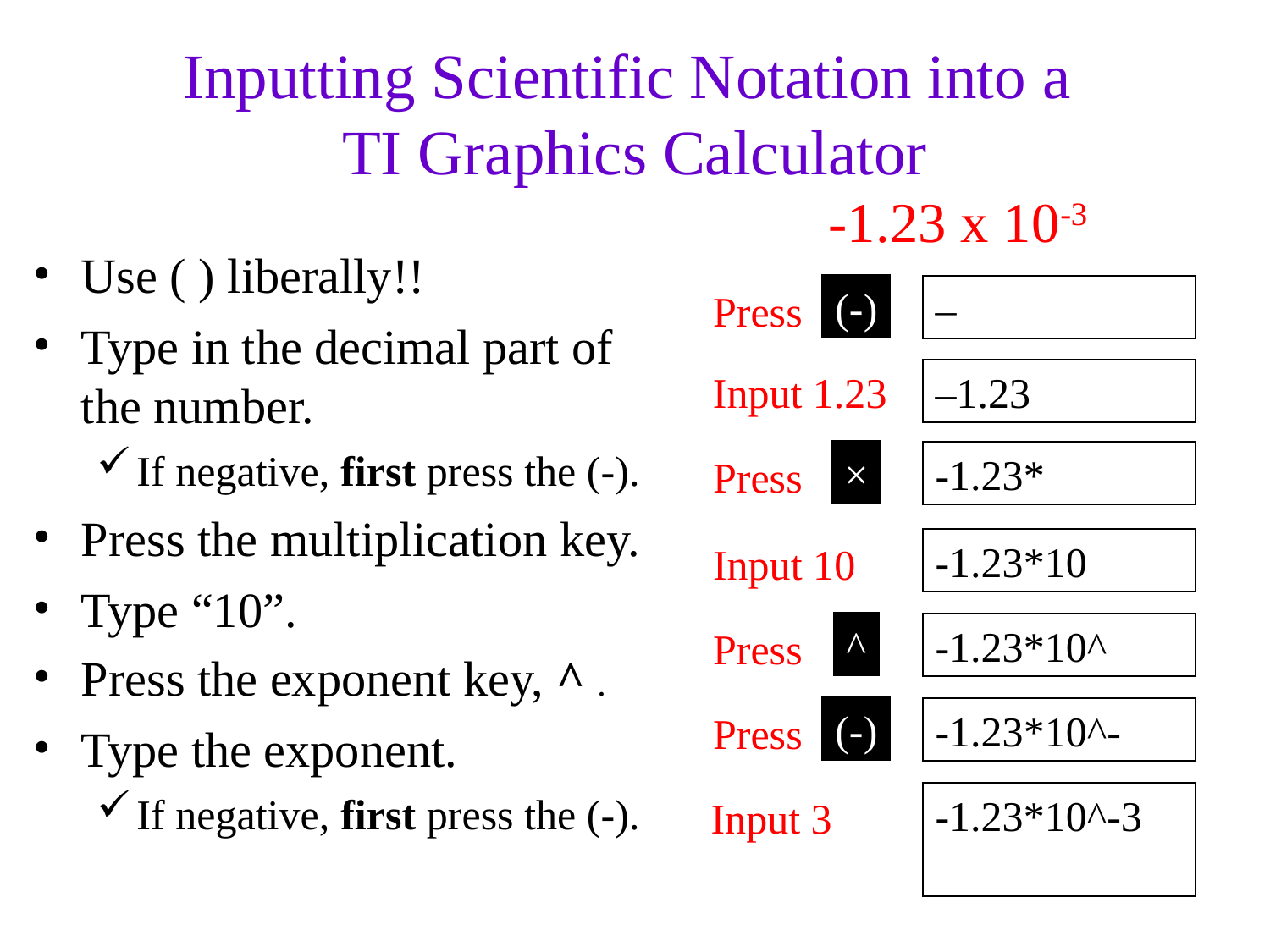

Inputting Scientific Notation into a
TI Graphics Calculator
-1.23 x 10-3
Use ( ) liberally!!
Type in the decimal part of the number.
If negative, first press the (-).
Press the multiplication key.
Type “10”.
Press the exponent key, ^ .
Type the exponent.
If negative, first press the (-).
(-)
–
Press
Input 1.23
–1.23
×
-1.23*
Press
-1.23*10
Input 10
^
-1.23*10^
Press
(-)
-1.23*10^-
Press
-1.23*10^-3
Input 3